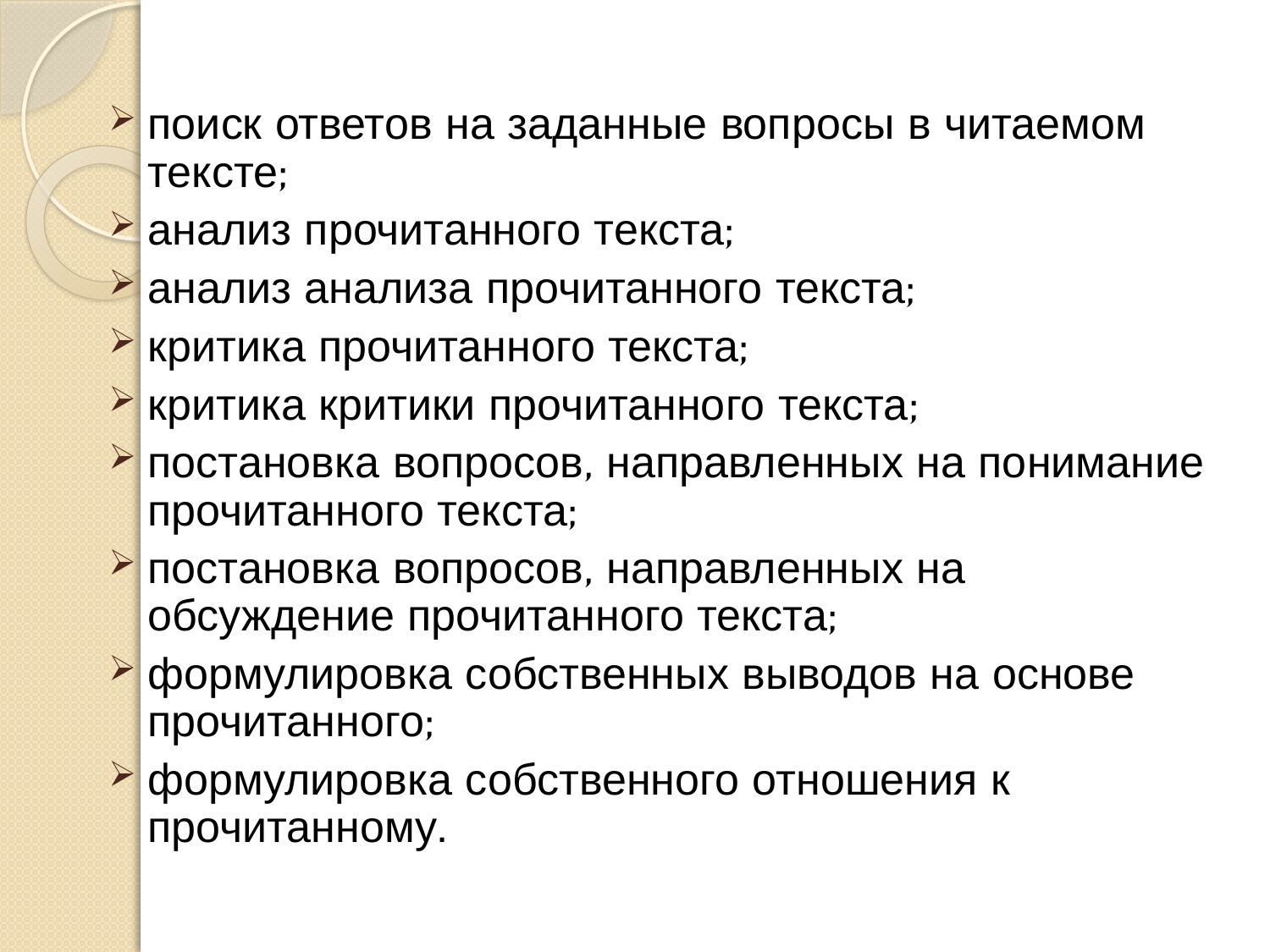

поиск ответов на заданные вопросы в читаемом тексте;
анализ прочитанного текста;
анализ анализа прочитанного текста;
критика прочитанного текста;
критика критики прочитанного текста;
постановка вопросов, направленных на понимание прочитанного текста;
постановка вопросов, направленных на обсуждение прочитанного текста;
формулировка собственных выводов на основе прочитанного;
формулировка собственного отношения к прочитанному.